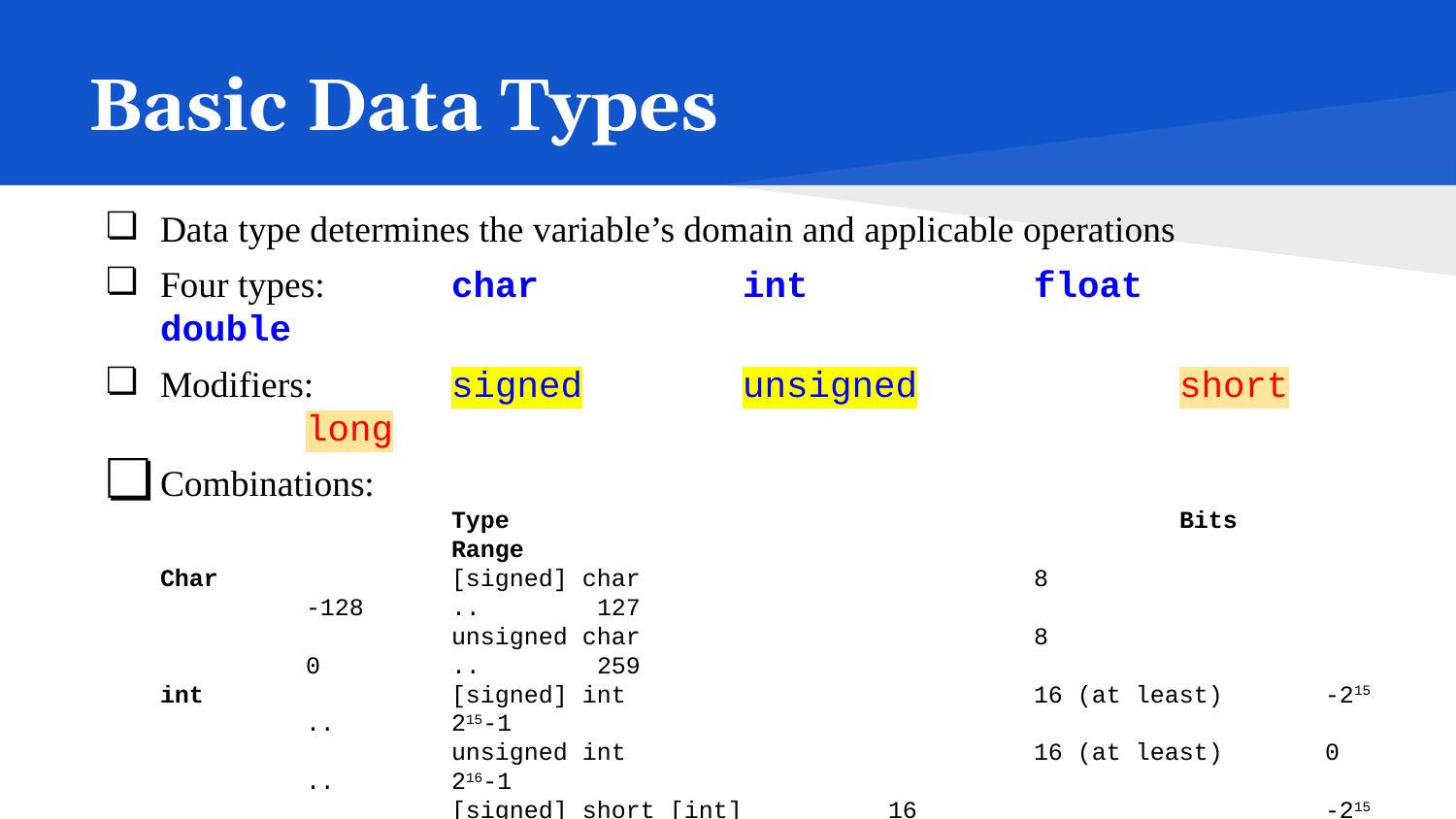

# Basic Data Types
Data type determines the variable’s domain and applicable operations
Four types:	char  		int		float		double
Modifiers: 	signed		unsigned		short		long
Combinations:
		Type					Bits			Range
Char		[signed] char			8			-128	..	127
		unsigned char			8			0	..	259
int		[signed] int			16 (at least)	-215	..	215-1
		unsigned int			16 (at least)	0	..	216-1
		[signed] short [int]	16			-215	..	215-1
		unsigned short [int]	16			0	..	216-1
		[signed] long [int]		32 (at least)	-231	..	231-1
		unsigned long [int]		32 (at least)	0	..	232-1
float	float				32			1.2E-38 .. 3.4E+38 (6 dig-prec)
double	double				64			2.3E-308 .. 1.7E+308 (15 dig-prec)
		long double			80 (at least)	3.4E-4932 .. 1.1E+4932 (19 dig-prec)
What about boolean? strings?